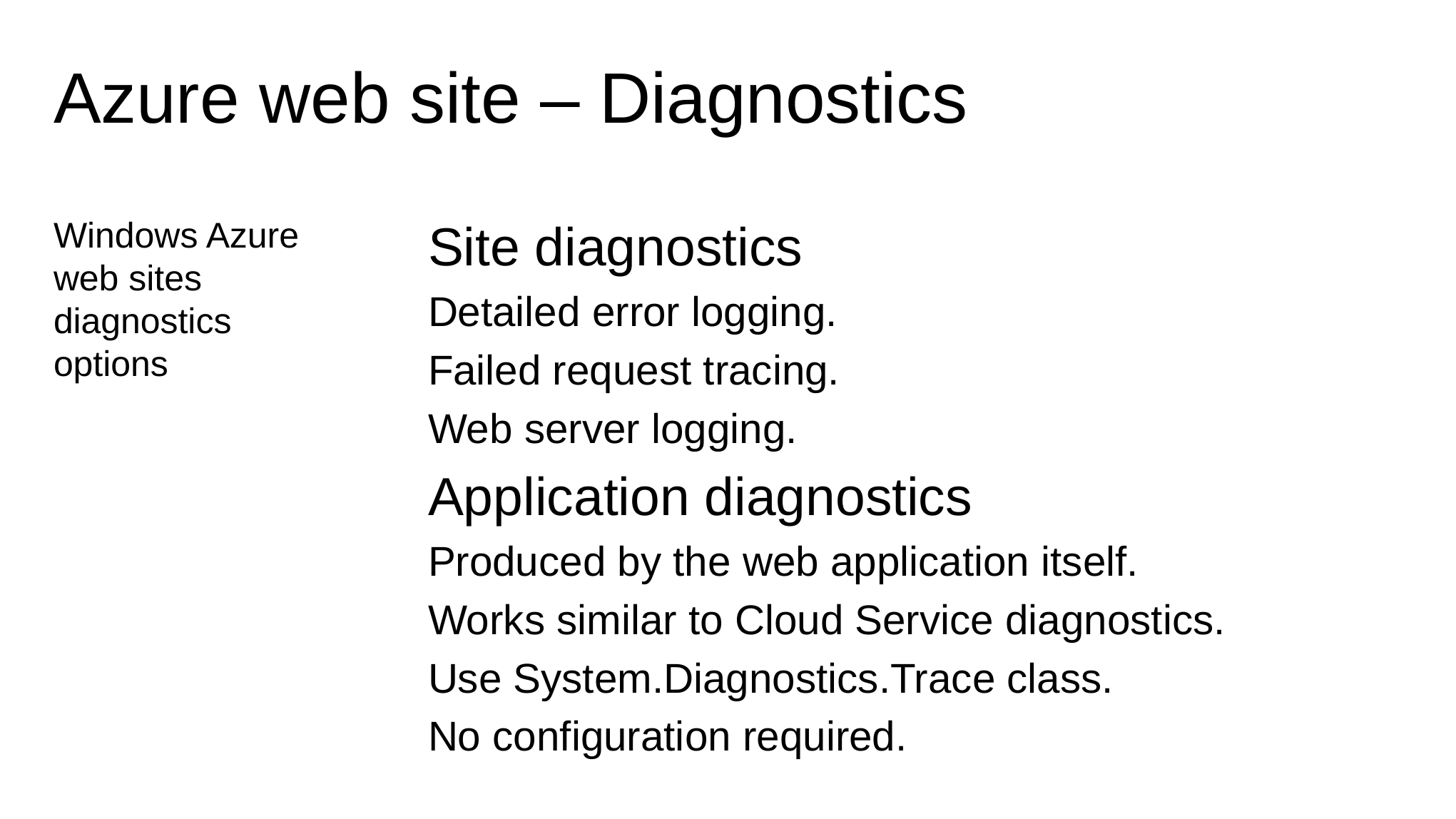

# Azure web site – Diagnostics
Windows Azure web sites diagnostics options
Site diagnostics
Detailed error logging.
Failed request tracing.
Web server logging.
Application diagnostics
Produced by the web application itself.
Works similar to Cloud Service diagnostics.
Use System.Diagnostics.Trace class.
No configuration required.